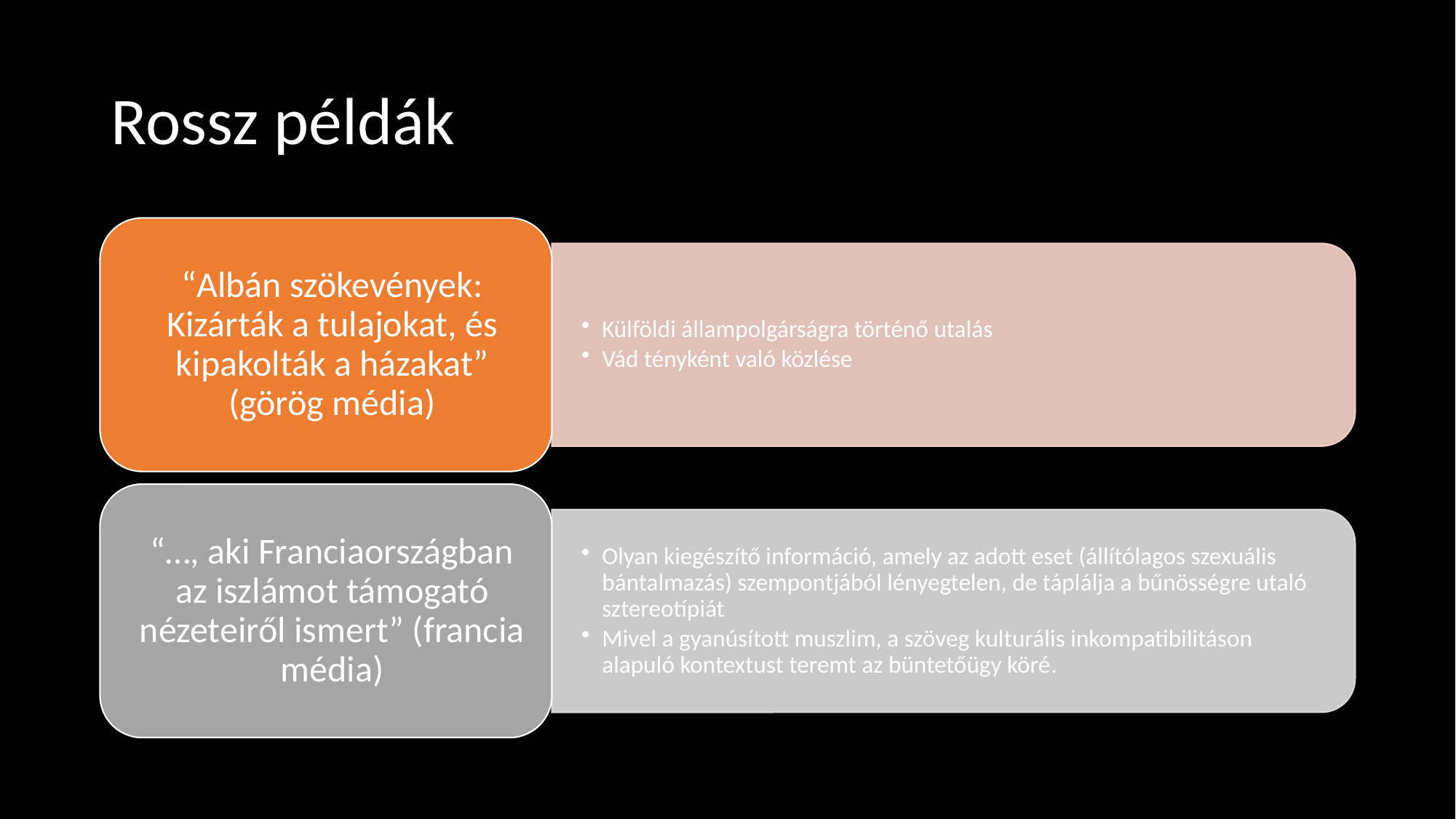

# Rossz példák
Külföldi állampolgárságra történő utalás
Vád tényként való közlése
“Albán szökevények: Kizárták a tulajokat, és kipakolták a házakat” (görög média)
Olyan kiegészítő információ, amely az adott eset (állítólagos szexuális bántalmazás) szempontjából lényegtelen, de táplálja a bűnösségre utaló sztereotípiát
Mivel a gyanúsított muszlim, a szöveg kulturális inkompatibilitáson alapuló kontextust teremt az büntetőügy köré.
“…, aki Franciaországban az iszlámot támogató nézeteiről ismert” (francia média)